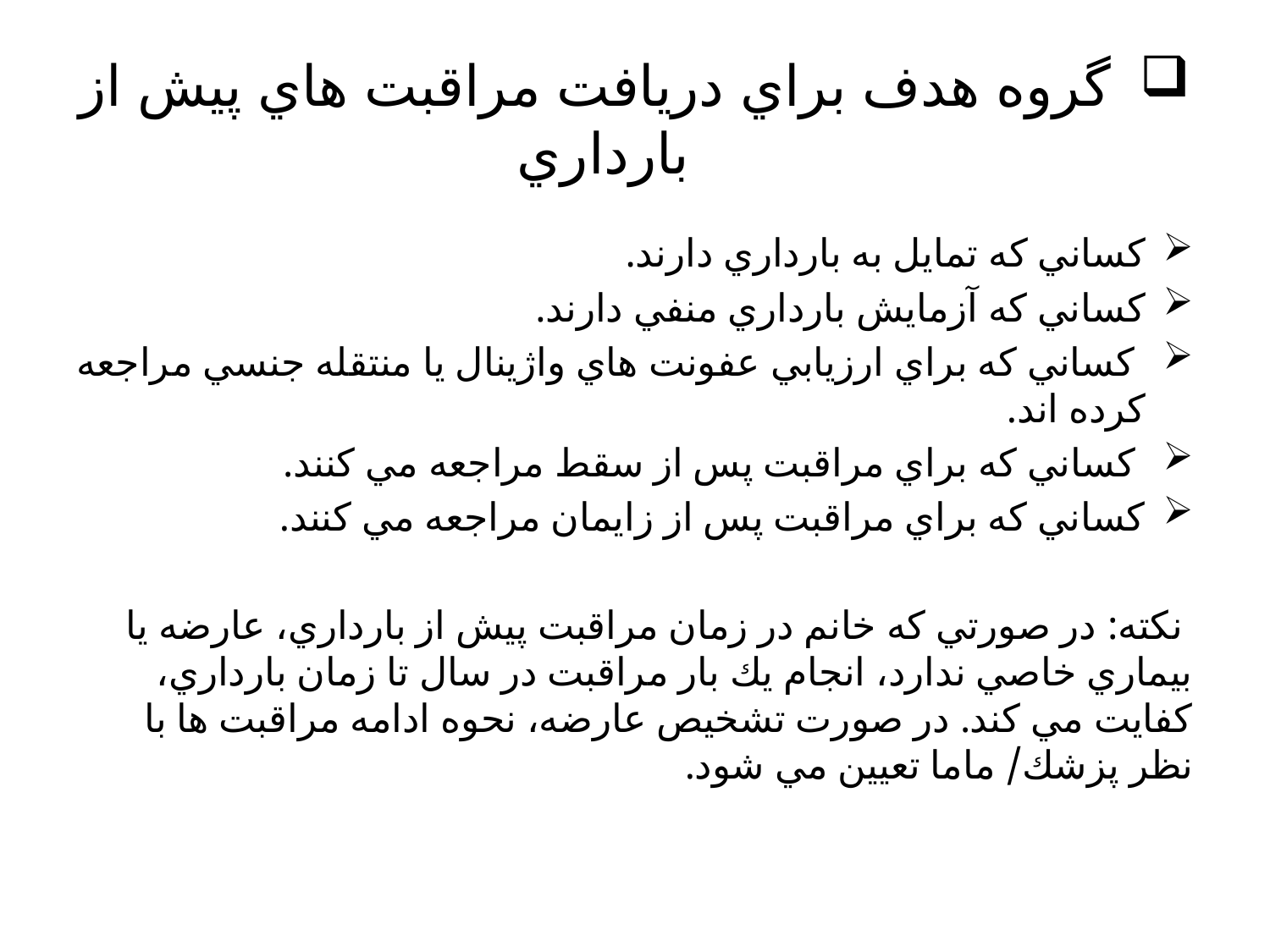

# گروه هدف براي دريافت مراقبت هاي پیش از بارداري
کساني که تمايل به بارداري دارند.
کساني که آزمايش بارداري منفي دارند.
 کساني که براي ارزيابي عفونت هاي واژينال يا منتقله جنسي مراجعه کرده اند.
 کساني که براي مراقبت پس از سقط مراجعه مي کنند.
کساني که براي مراقبت پس از زايمان مراجعه مي کنند.

 نکته: در صورتي که خانم در زمان مراقبت پیش از بارداري، عارضه يا بیماري خاصي ندارد، انجام يك بار مراقبت در سال تا زمان بارداري، کفايت مي کند. در صورت تشخیص عارضه، نحوه ادامه مراقبت ها با نظر پزشك/ ماما تعیین مي شود.